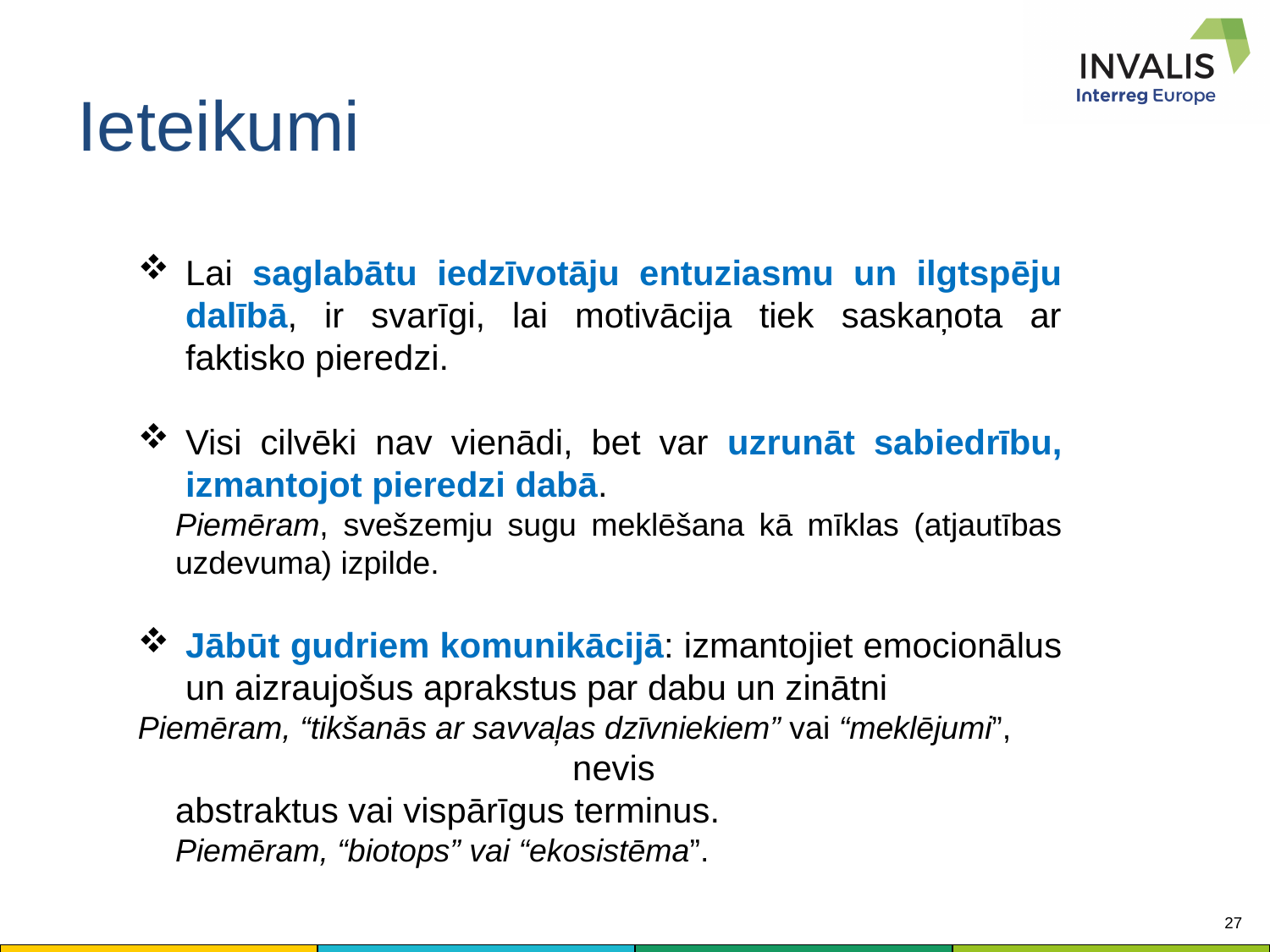

# Ieteikumi
Lai saglabātu iedzīvotāju entuziasmu un ilgtspēju dalībā, ir svarīgi, lai motivācija tiek saskaņota ar faktisko pieredzi.

Visi cilvēki nav vienādi, bet var uzrunāt sabiedrību, izmantojot pieredzi dabā.
Piemēram, svešzemju sugu meklēšana kā mīklas (atjautības uzdevuma) izpilde.

Jābūt gudriem komunikācijā: izmantojiet emocionālus un aizraujošus aprakstus par dabu un zinātni
Piemēram, “tikšanās ar savvaļas dzīvniekiem” vai “meklējumi”,
nevis
abstraktus vai vispārīgus terminus.
Piemēram, “biotops” vai “ekosistēma”.